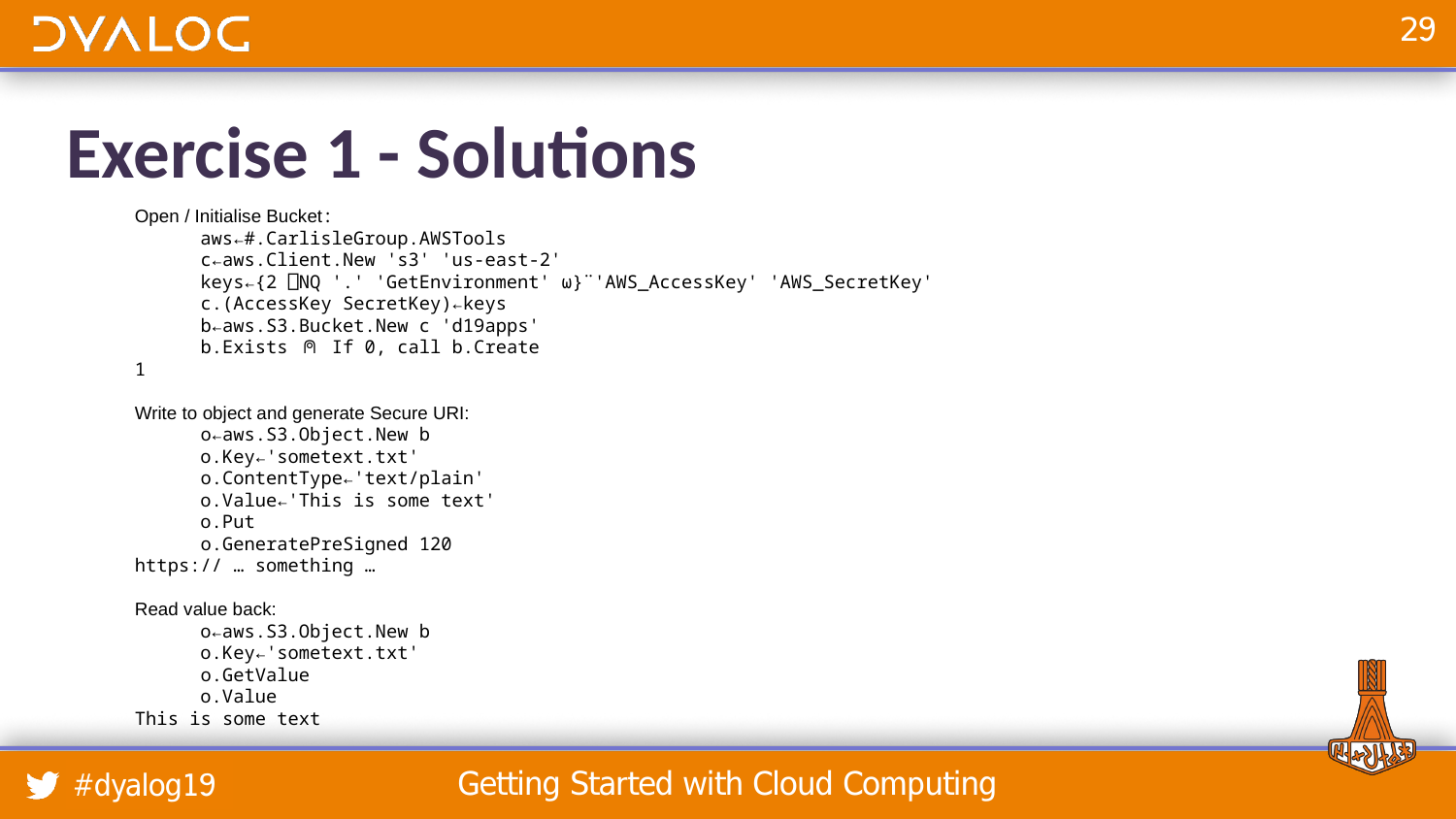

# Exercise 1 - Solutions
Open / Initialise Bucket:
      aws←#.CarlisleGroup.AWSTools
      c←aws.Client.New 's3' 'us-east-2'
      keys←{2 ⎕NQ '.' 'GetEnvironment' ⍵}¨'AWS_AccessKey' 'AWS_SecretKey'
      c.(AccessKey SecretKey)←keys
      b←aws.S3.Bucket.New c 'd19apps'
      b.Exists ⍝ If 0, call b.Create
1
Write to object and generate Secure URI:
      o←aws.S3.Object.New b
      o.Key←'sometext.txt'
      o.ContentType←'text/plain'
      o.Value←'This is some text'
      o.Put
      o.GeneratePreSigned 120
https:// … something …

Read value back:
      o←aws.S3.Object.New b
      o.Key←'sometext.txt'
      o.GetValue
      o.Value
This is some text